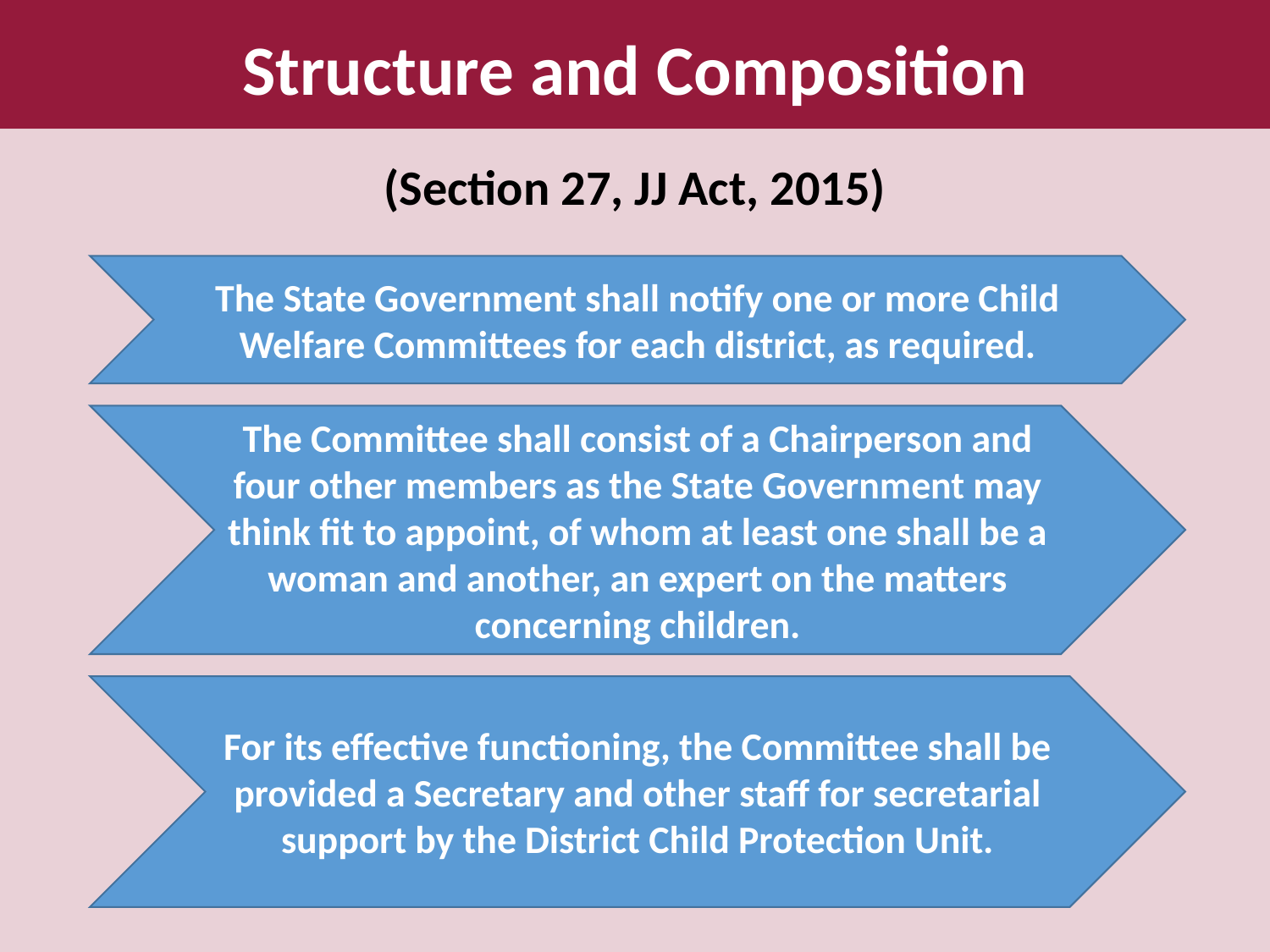

Structure and Composition
(Section 27, JJ Act, 2015)
The State Government shall notify one or more Child Welfare Committees for each district, as required.
The Committee shall consist of a Chairperson and four other members as the State Government may think fit to appoint, of whom at least one shall be a woman and another, an expert on the matters concerning children.
For its effective functioning, the Committee shall be provided a Secretary and other staff for secretarial support by the District Child Protection Unit.